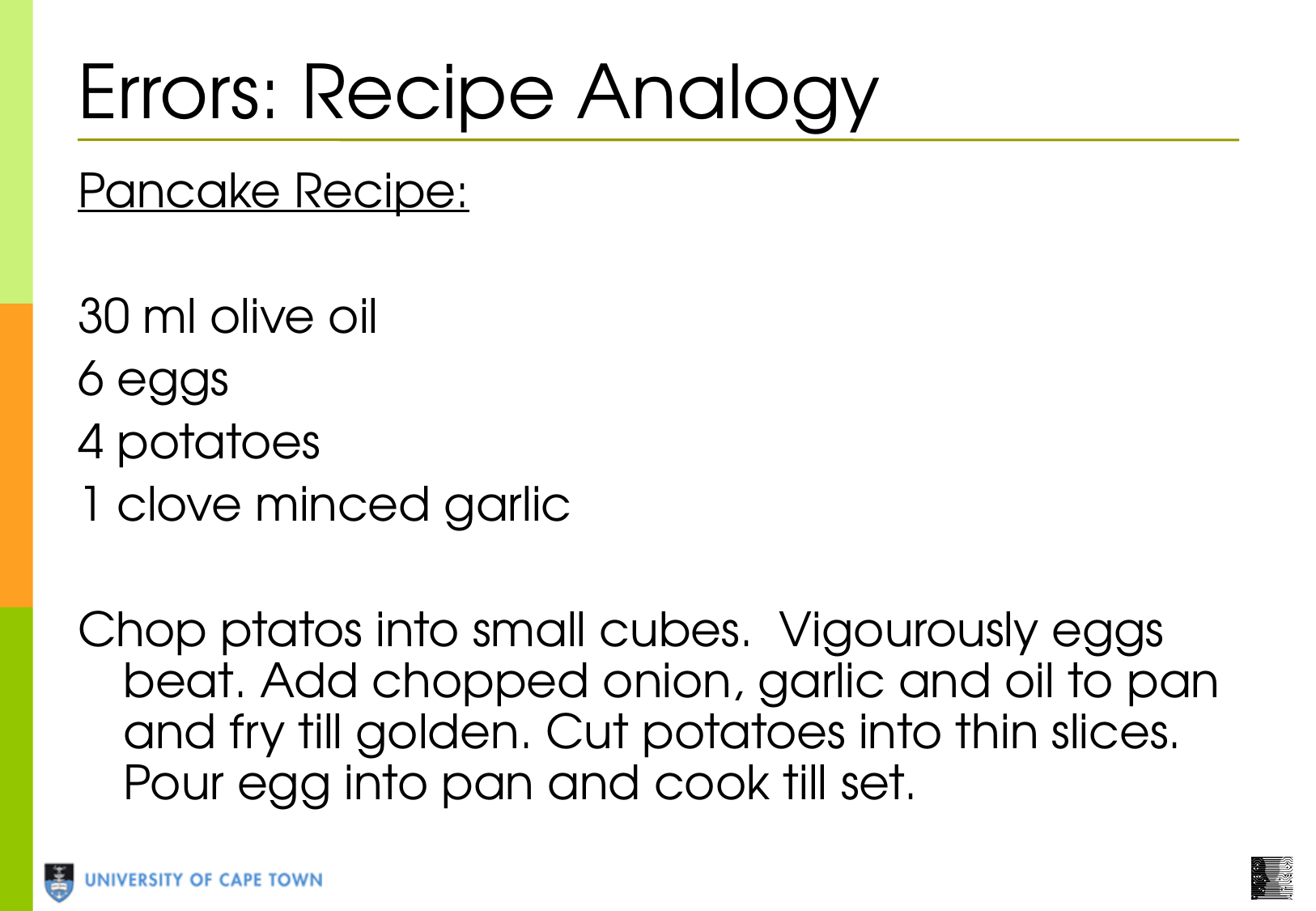

# Errors: Recipe Analogy
Pancake Recipe:

30 ml olive oil
6 eggs
4 potatoes
1 clove minced garlic

Chop ptatos into small cubes.  Vigourously eggs beat. Add chopped onion, garlic and oil to pan and fry till golden. Cut potatoes into thin slices.  Pour egg into pan and cook till set.